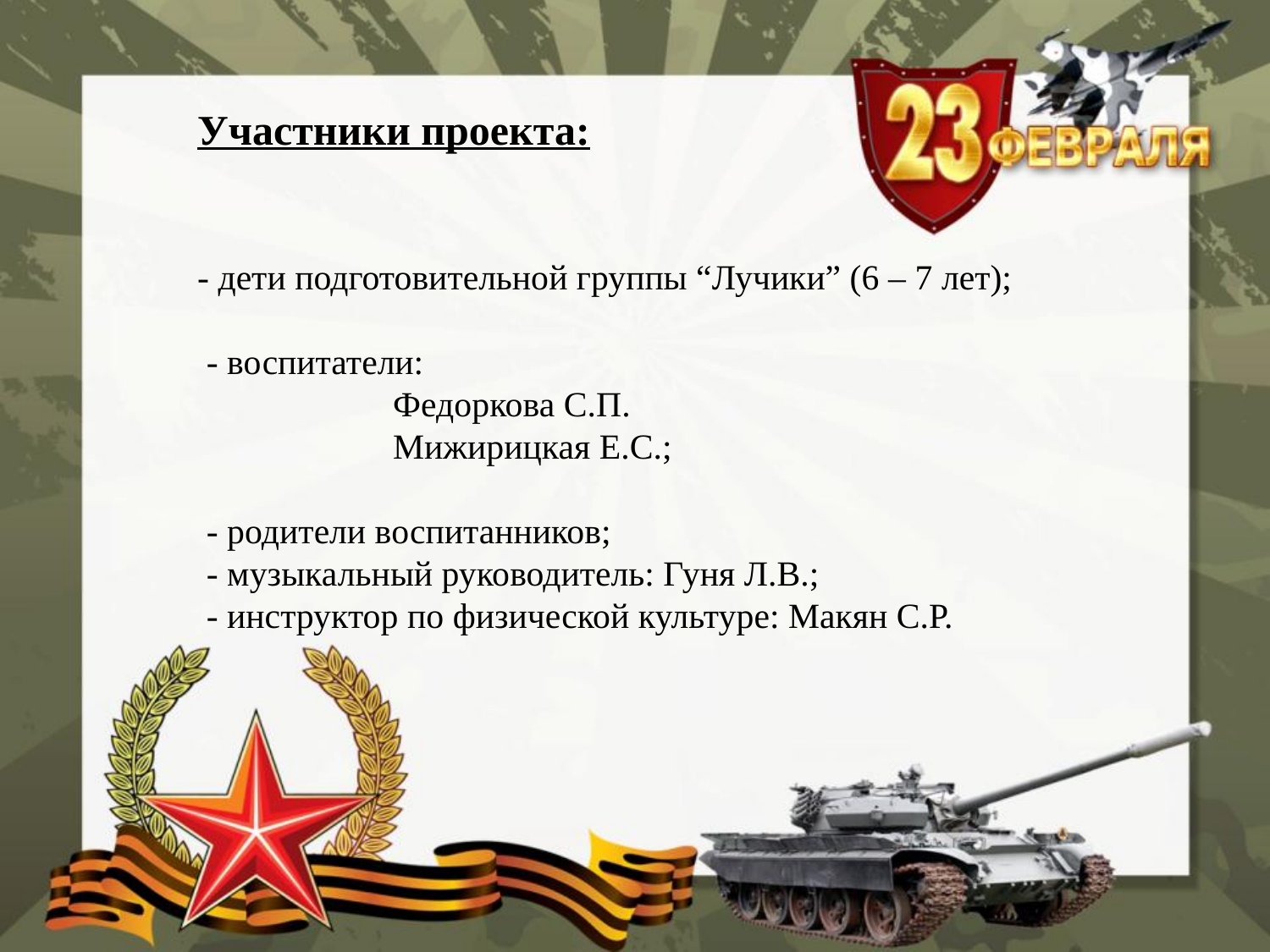

Участники проекта:

- дети подготовительной группы “Лучики” (6 – 7 лет);

 - воспитатели:
                      Федоркова С.П.
                      Мижирицкая Е.С.;

 - родители воспитанников;
 - музыкальный руководитель: Гуня Л.В.;
 - инструктор по физической культуре: Макян С.Р.